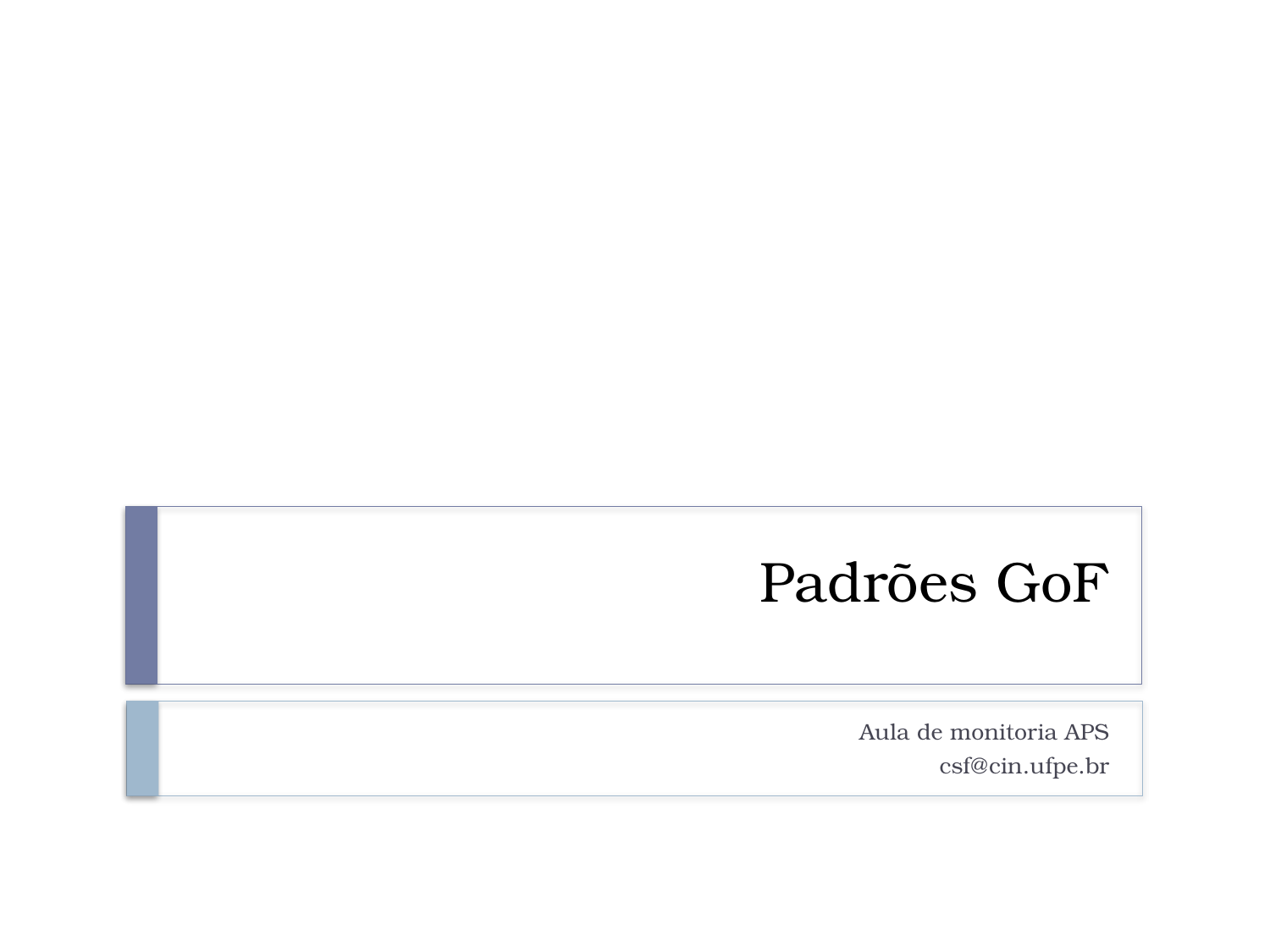

# Padrões GoF
Aula de monitoria APS
csf@cin.ufpe.br